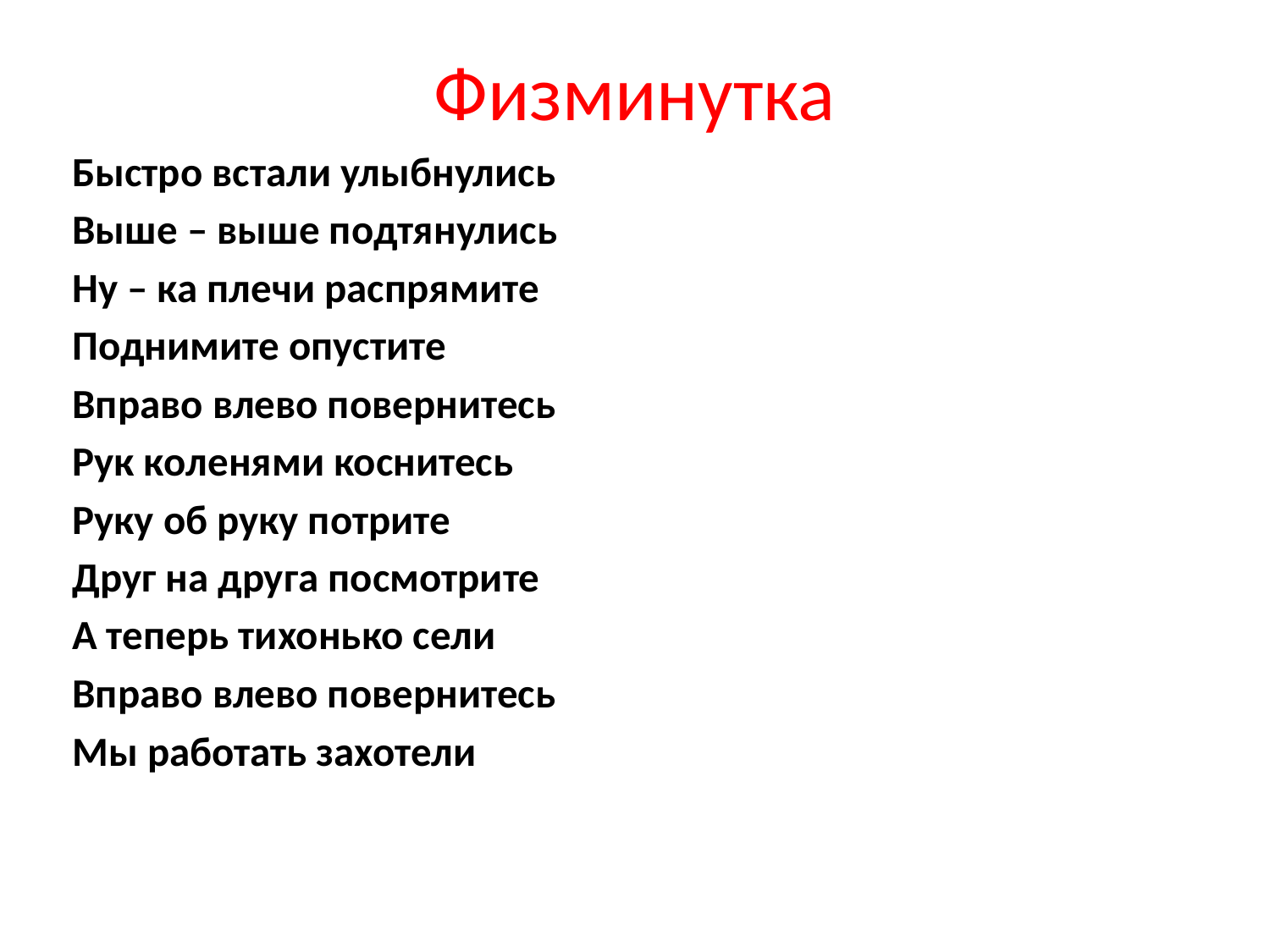

# Физминутка
Быстро встали улыбнулись
Выше – выше подтянулись
Ну – ка плечи распрямите
Поднимите опустите
Вправо влево повернитесь
Рук коленями коснитесь
Руку об руку потрите
Друг на друга посмотрите
А теперь тихонько сели
Вправо влево повернитесь
Мы работать захотели